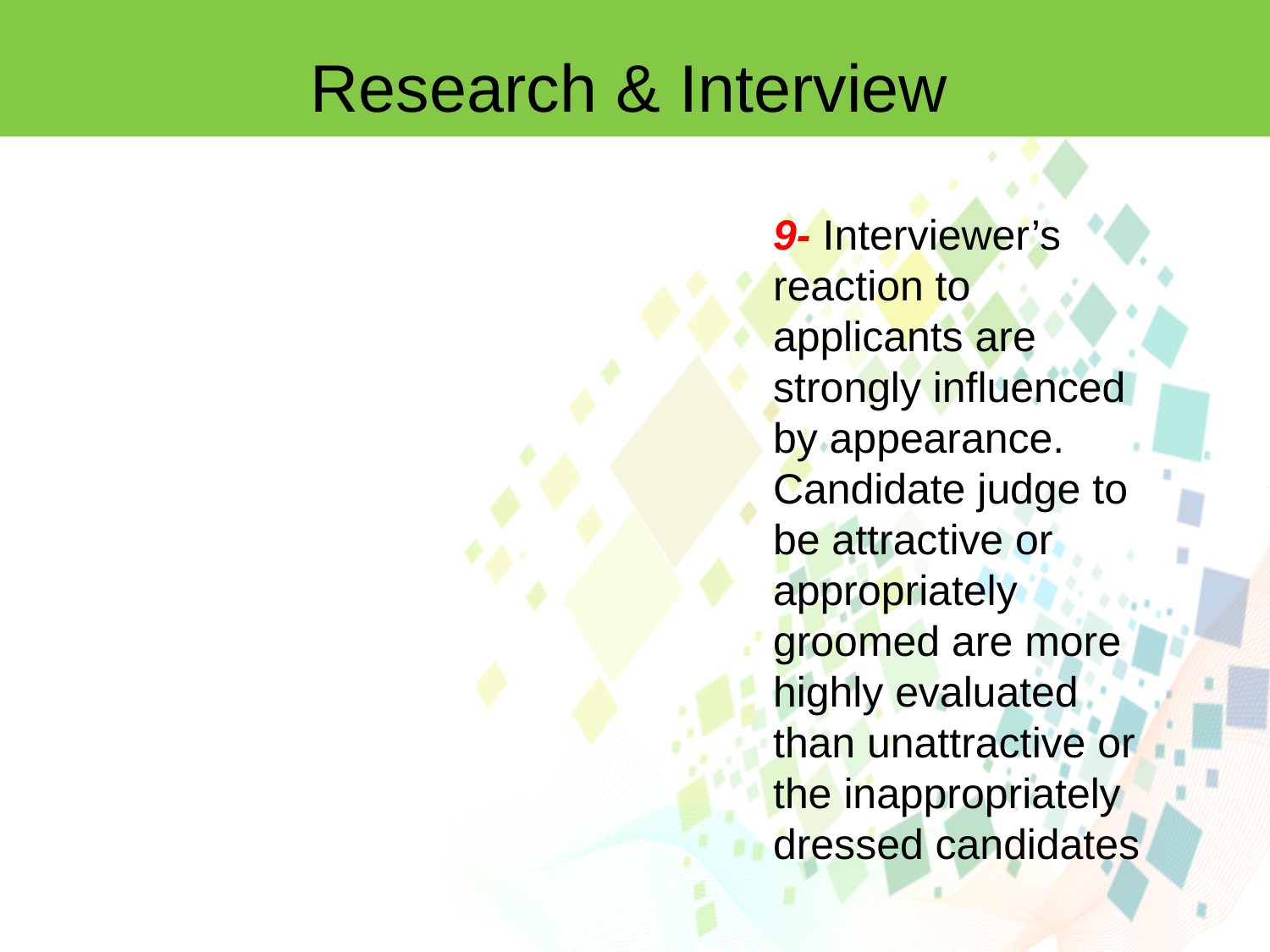

Research & Interview
9- Interviewer’s reaction to applicants are strongly influenced by appearance. Candidate judge to be attractive or appropriately groomed are more highly evaluated than unattractive or the inappropriately dressed candidates